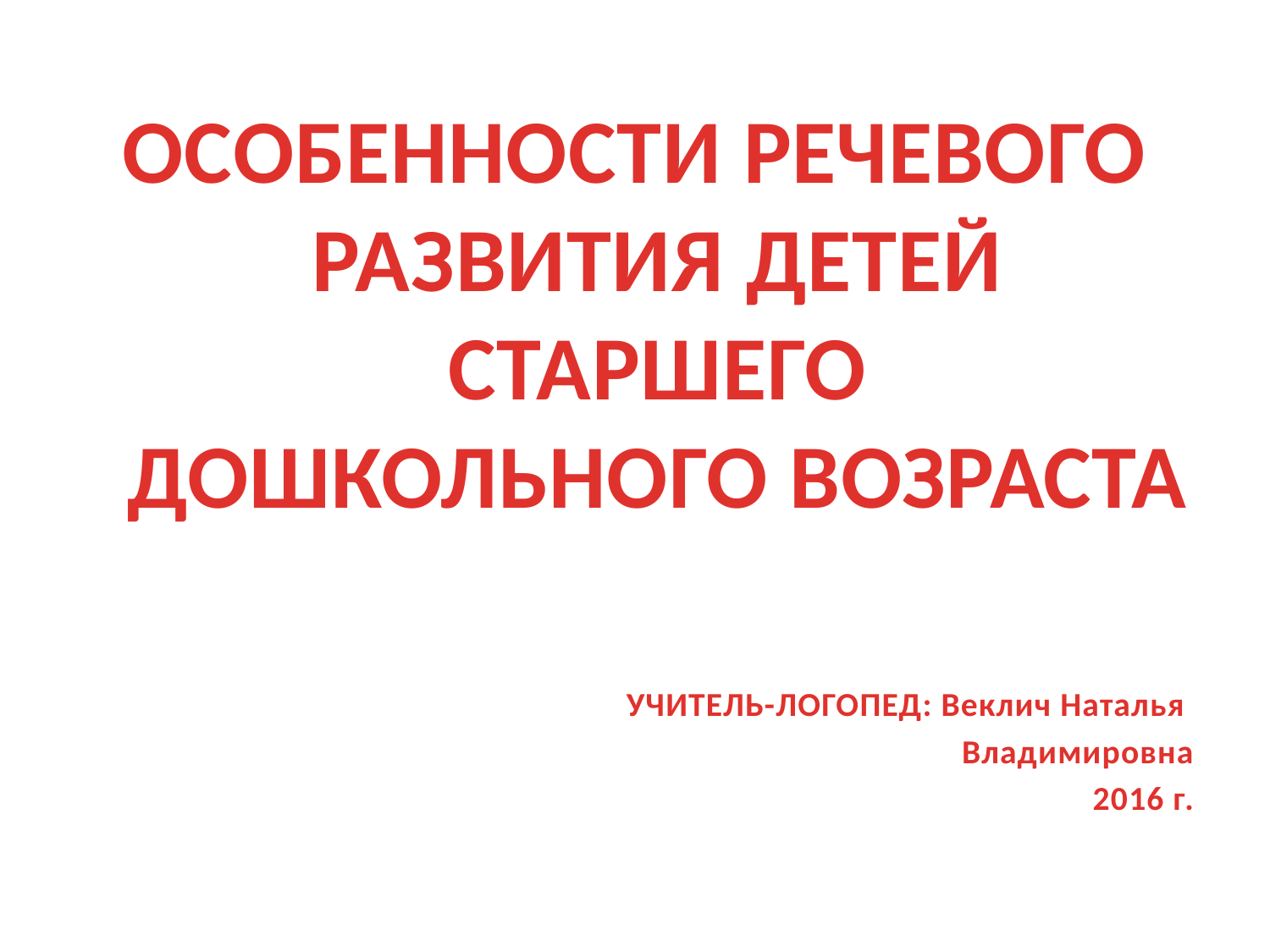

#
ОСОБЕННОСТИ РЕЧЕВОГО РАЗВИТИЯ ДЕТЕЙ СТАРШЕГО ДОШКОЛЬНОГО ВОЗРАСТА

УЧИТЕЛЬ-ЛОГОПЕД: Веклич Наталья
Владимировна
2016 г.